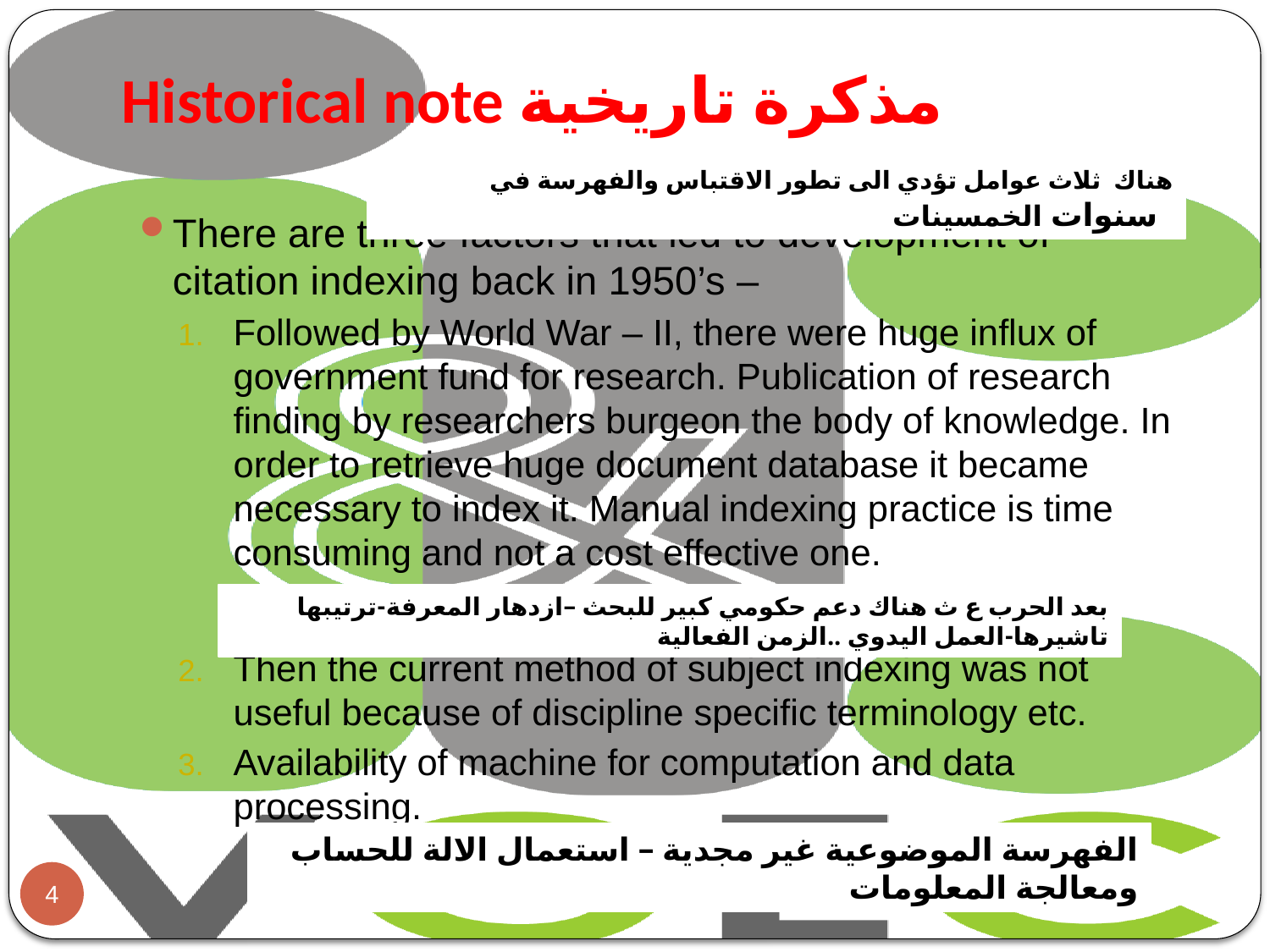

# Historical note مذكرة تاريخية
هناك  ثلاث عوامل تؤدي الى تطور الاقتباس والفهرسة في سنوات الخمسينات
There are three factors that led to development of  citation indexing back in 1950’s –
Followed by World War – II, there were huge influx of government fund for research. Publication of research finding by researchers burgeon the body of knowledge. In order to retrieve huge document database it became necessary to index it. Manual indexing practice is time consuming and not a cost effective one.

Then the current method of subject indexing was not useful because of discipline specific terminology etc.
Availability of machine for computation and data processing.
بعد الحرب ع ث هناك دعم حكومي كبير للبحث –ازدهار المعرفة-ترتيبها تاشيرها-العمل اليدوي ..الزمن الفعالية
الفهرسة الموضوعية غير مجدية – استعمال الالة للحساب ومعالجة المعلومات
4